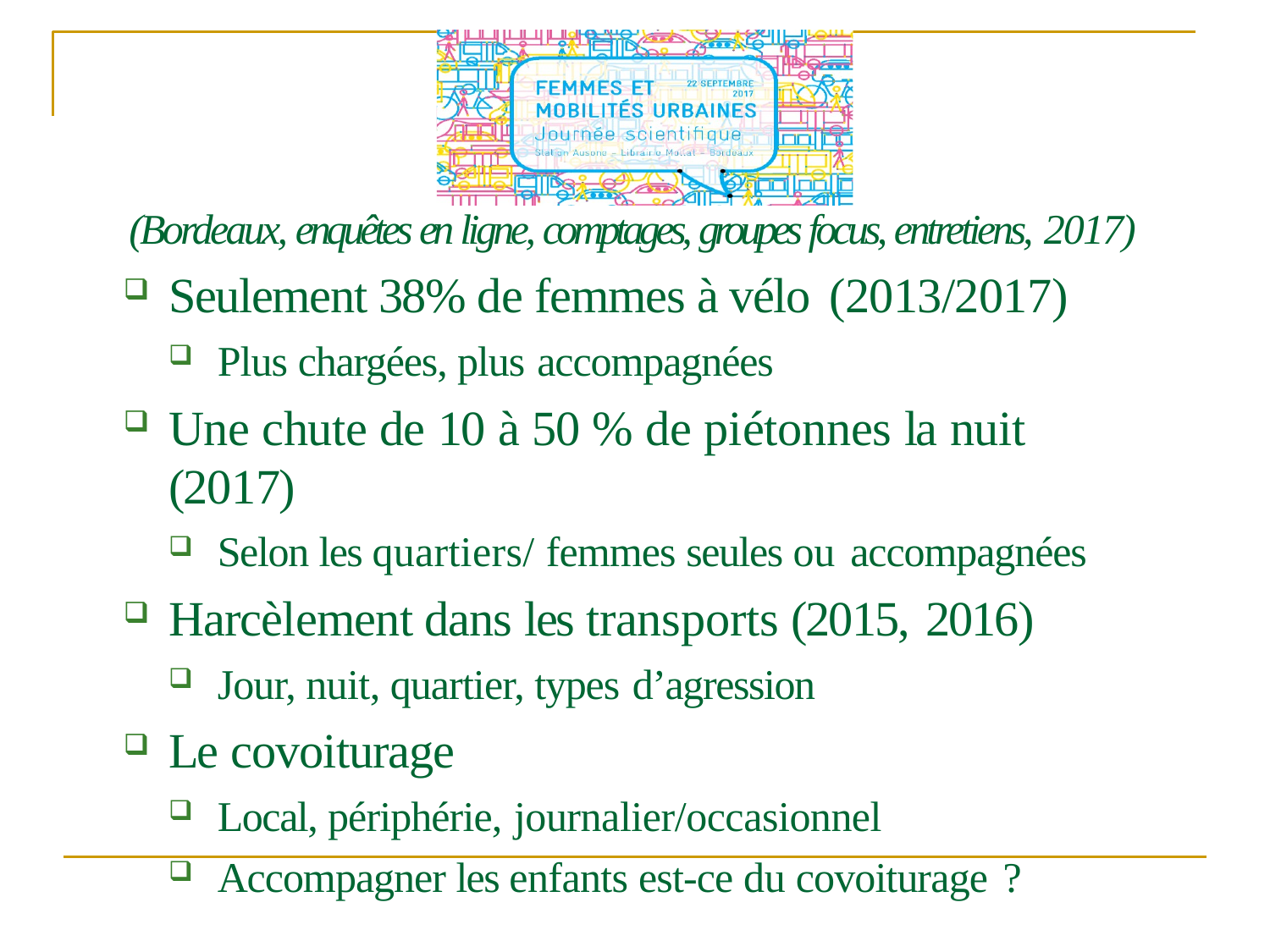

(Bordeaux, enquêtes en ligne, comptages, groupes focus, entretiens, 2017)
Seulement 38% de femmes à vélo (2013/2017)
Plus chargées, plus accompagnées
Une chute de 10 à 50 % de piétonnes la nuit	(2017)
Selon les quartiers/ femmes seules ou accompagnées
Harcèlement dans les transports (2015, 2016)
Jour, nuit, quartier, types d’agression
Le covoiturage
Local, périphérie, journalier/occasionnel
Accompagner les enfants est-ce du covoiturage ?